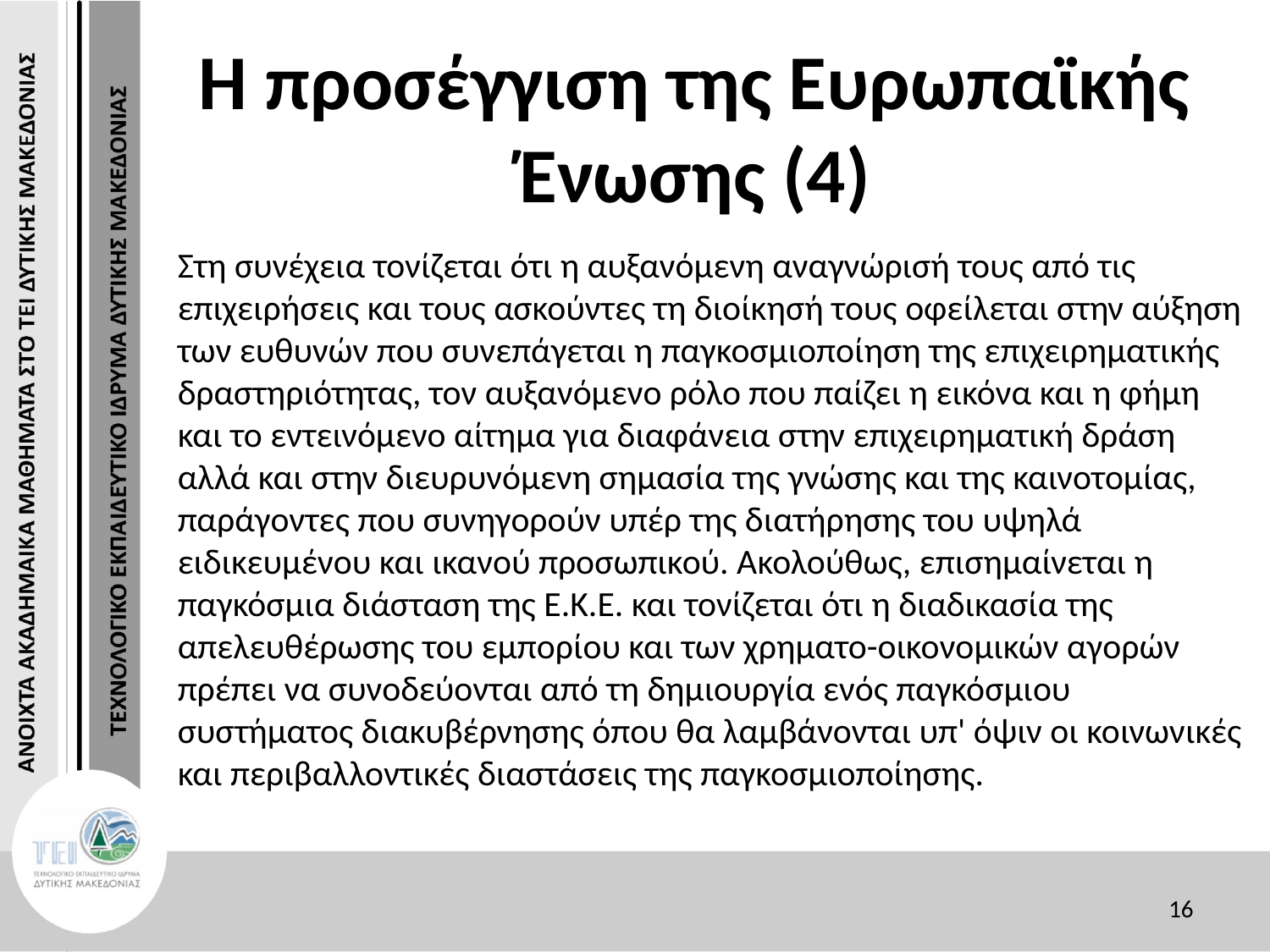

# Η προσέγγιση της Ευρωπαϊκής Ένωσης (4)
Στη συνέχεια τονίζεται ότι η αυξανόμενη αναγνώρισή τους από τις επιχειρήσεις και τους ασκούντες τη διοίκησή τους οφείλεται στην αύξηση των ευθυνών που συνεπάγεται η παγκοσμιοποίηση της επιχειρηματικής δραστηριότητας, τον αυξανόμενο ρόλο που παίζει η εικόνα και η φήμη και το εντεινόμενο αίτημα για διαφάνεια στην επιχειρηματική δράση αλλά και στην διευρυνόμενη σημασία της γνώσης και της καινοτομίας, παράγοντες που συνηγορούν υπέρ της διατήρησης του υψηλά ειδικευμένου και ικανού προσωπικού. Ακολούθως, επισημαίνεται η παγκόσμια διάσταση της Ε.Κ.Ε. και τονίζεται ότι η διαδικασία της απελευθέρωσης του εμπορίου και των χρηματο-οικονομικών αγορών πρέπει να συνοδεύονται από τη δημιουργία ενός παγκόσμιου συστήματος διακυβέρνησης όπου θα λαμβάνονται υπ' όψιν οι κοινωνικές και περιβαλλοντικές διαστάσεις της παγκοσμιοποίησης.
16